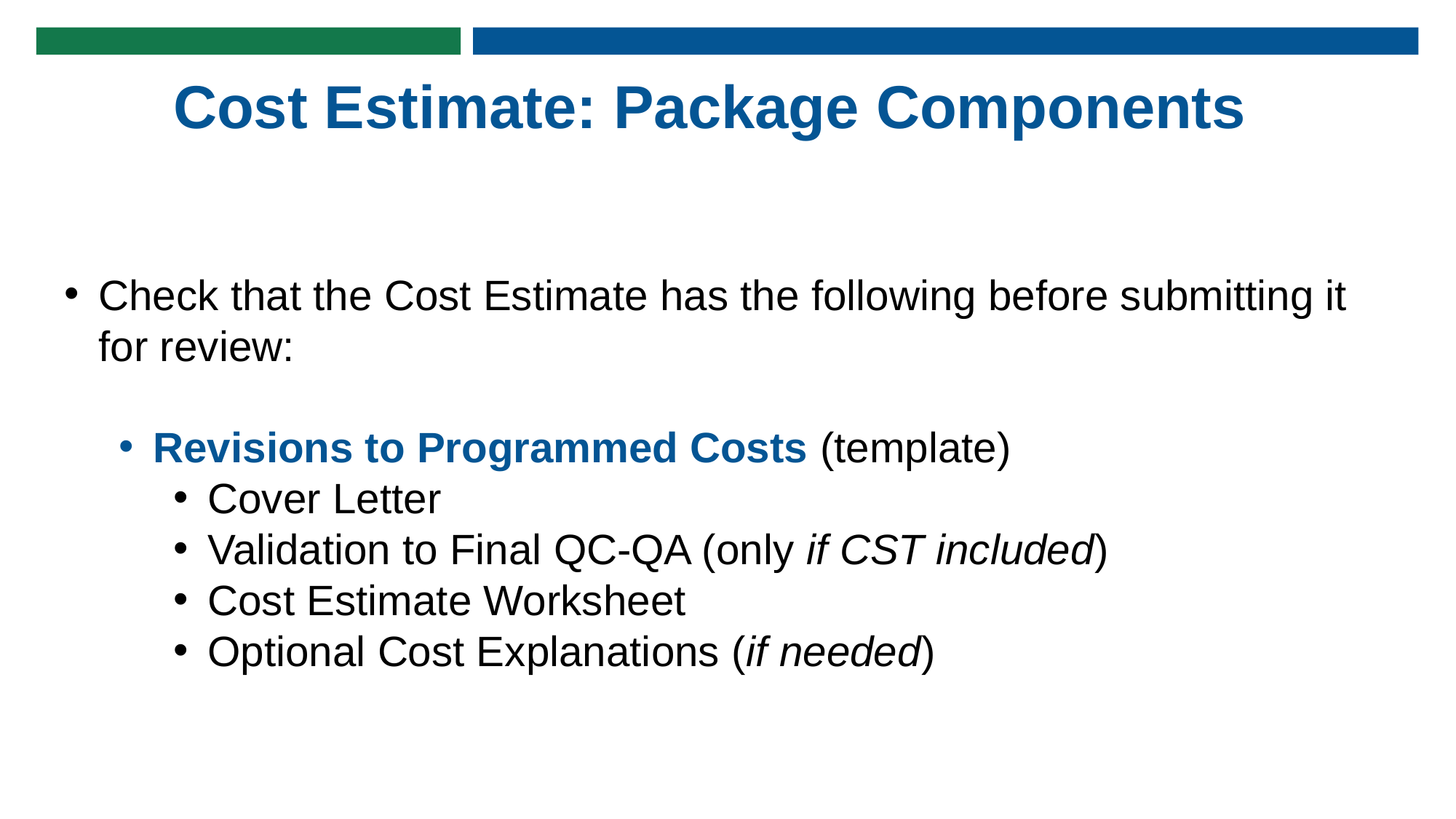

Cost Estimate: Package Components

Check that the Cost Estimate has the following before submitting it for review:

Revisions to Programmed Costs (template)
Cover Letter
Validation to Final QC-QA (only if CST included)
Cost Estimate Worksheet
Optional Cost Explanations (if needed)